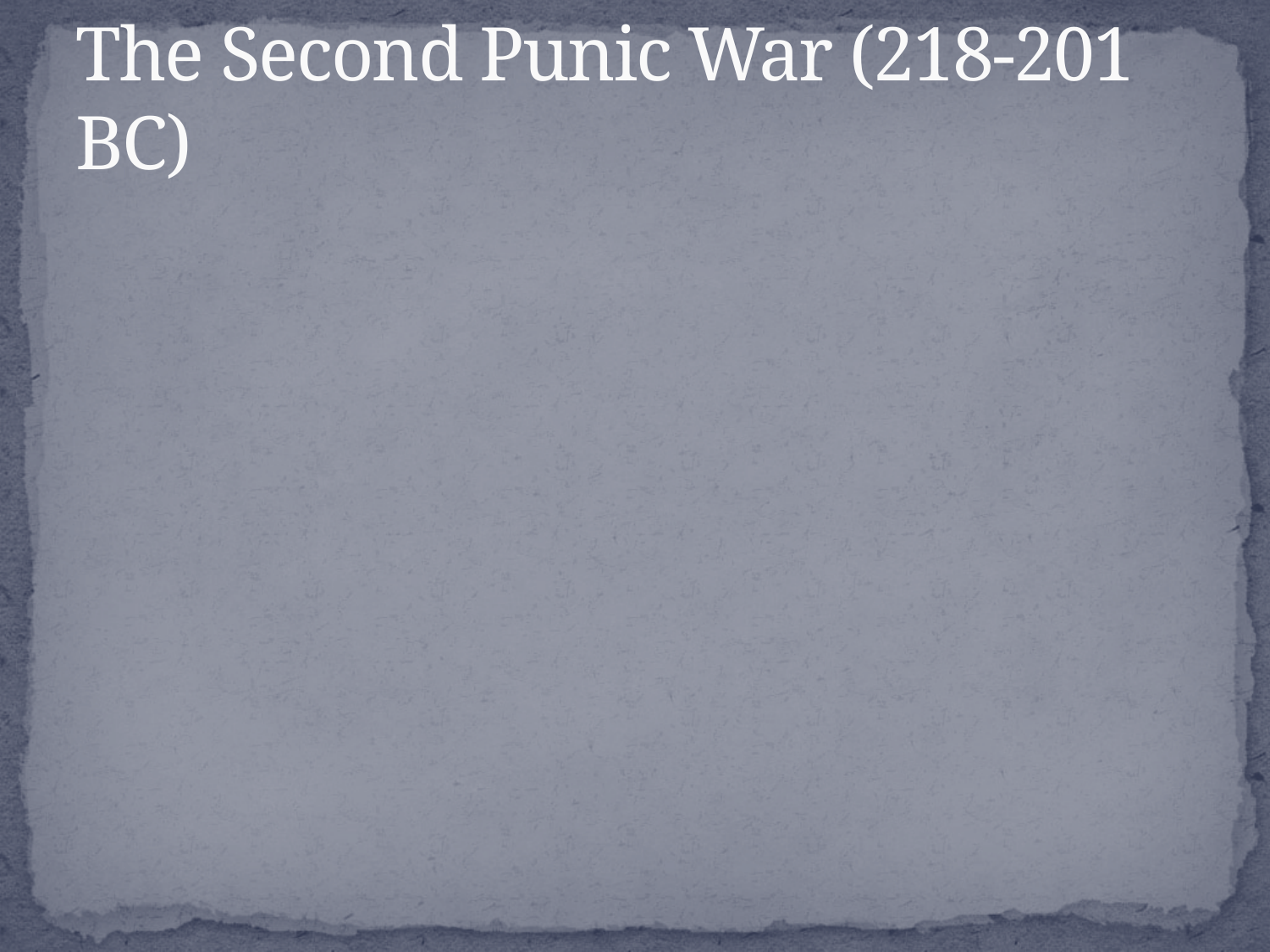

# The Second Punic War (218-201 BC)